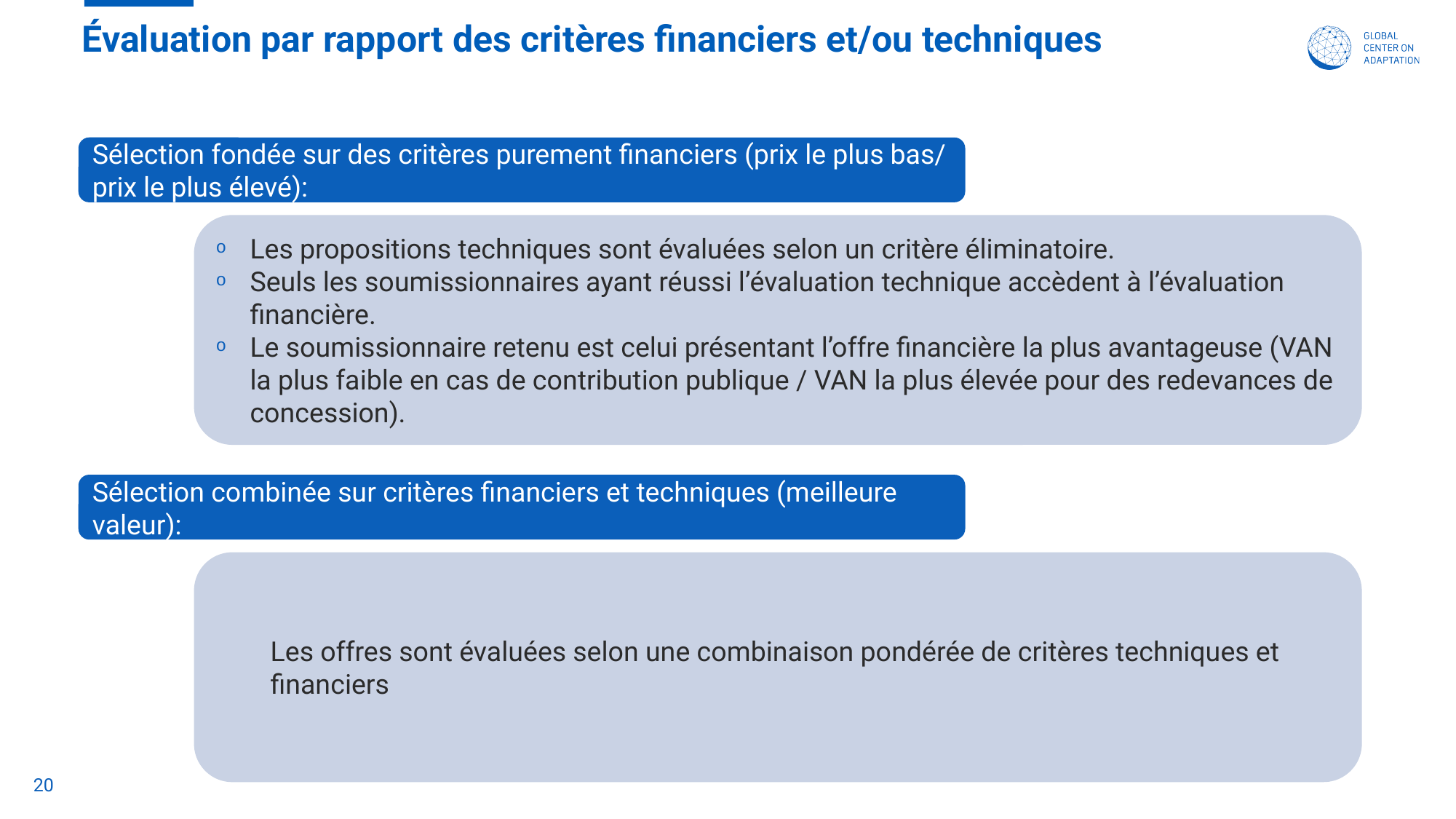

# Évaluation par rapport des critères financiers et/ou techniques
Sélection fondée sur des critères purement financiers (prix le plus bas/ prix le plus élevé):
Les propositions techniques sont évaluées selon un critère éliminatoire.
Seuls les soumissionnaires ayant réussi l’évaluation technique accèdent à l’évaluation financière.
Le soumissionnaire retenu est celui présentant l’offre financière la plus avantageuse (VAN la plus faible en cas de contribution publique / VAN la plus élevée pour des redevances de concession).
Sélection combinée sur critères financiers et techniques (meilleure valeur):
Les offres sont évaluées selon une combinaison pondérée de critères techniques et financiers